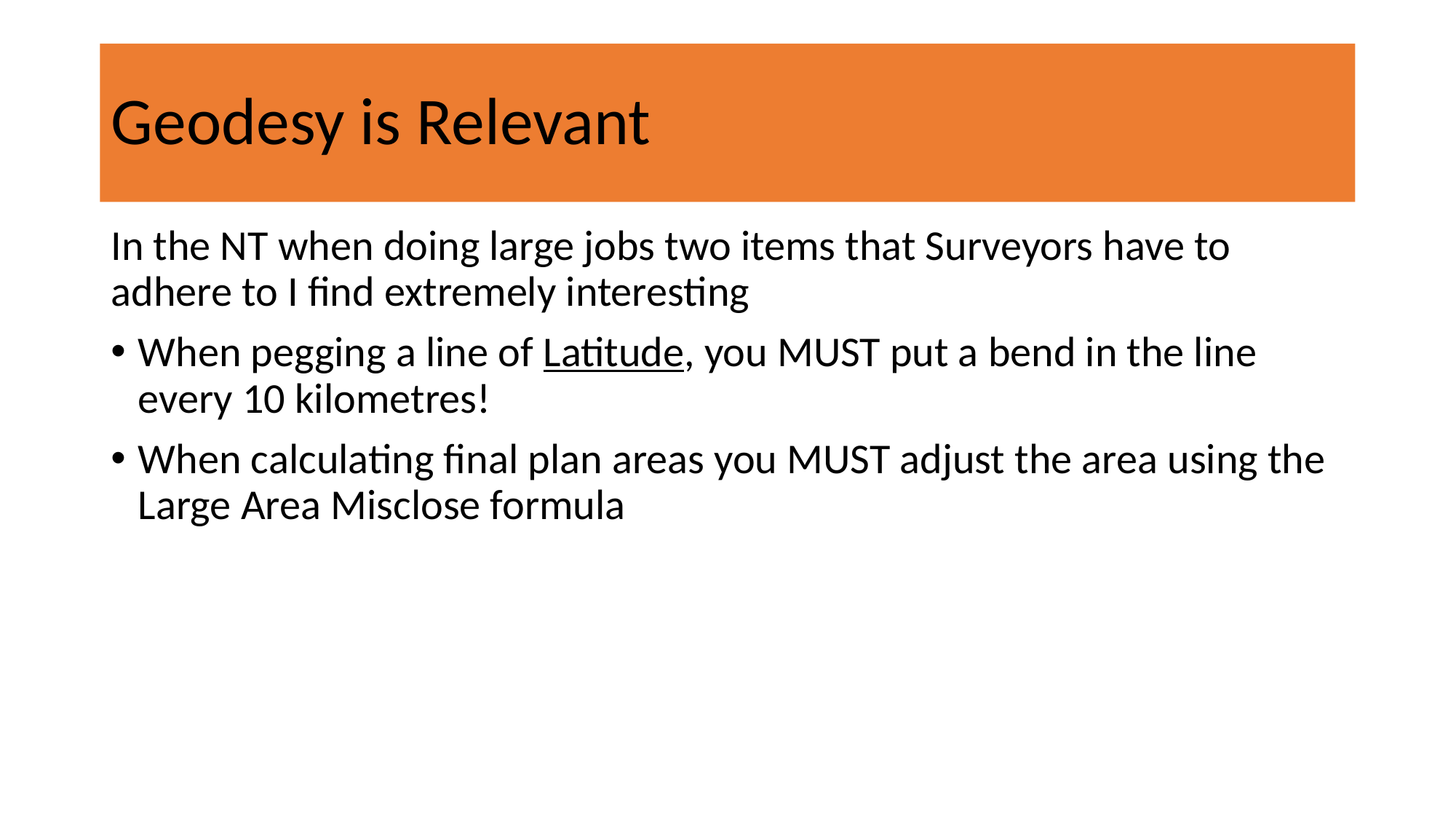

# Geodesy is Relevant
In the NT when doing large jobs two items that Surveyors have to adhere to I find extremely interesting
When pegging a line of Latitude, you MUST put a bend in the line every 10 kilometres!
When calculating final plan areas you MUST adjust the area using the Large Area Misclose formula